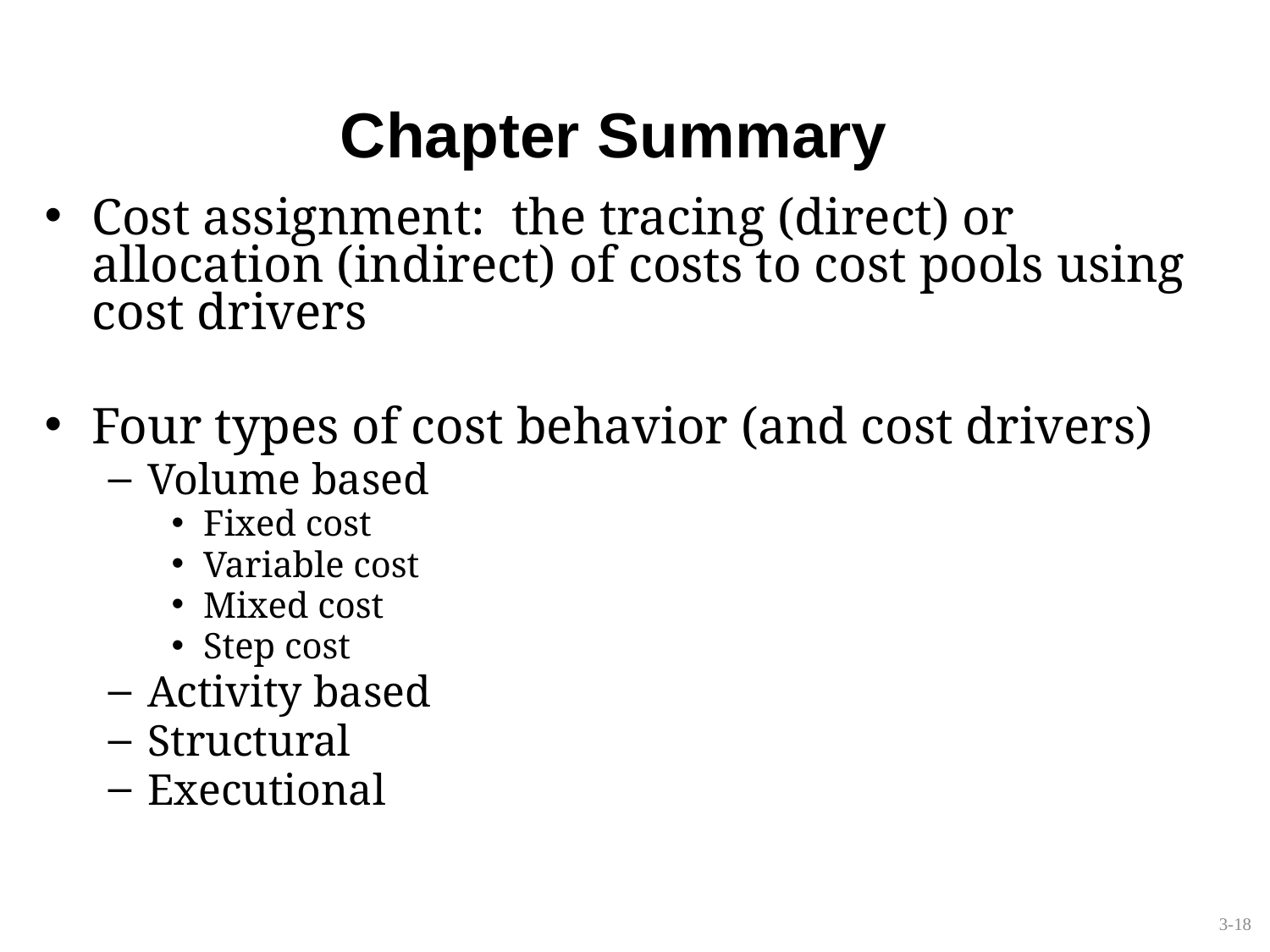

Chapter Summary
Cost assignment:  the tracing (direct) or allocation (indirect) of costs to cost pools using cost drivers

Four types of cost behavior (and cost drivers)
Volume based
Fixed cost
Variable cost
Mixed cost
Step cost
Activity based
Structural
Executional

3-18